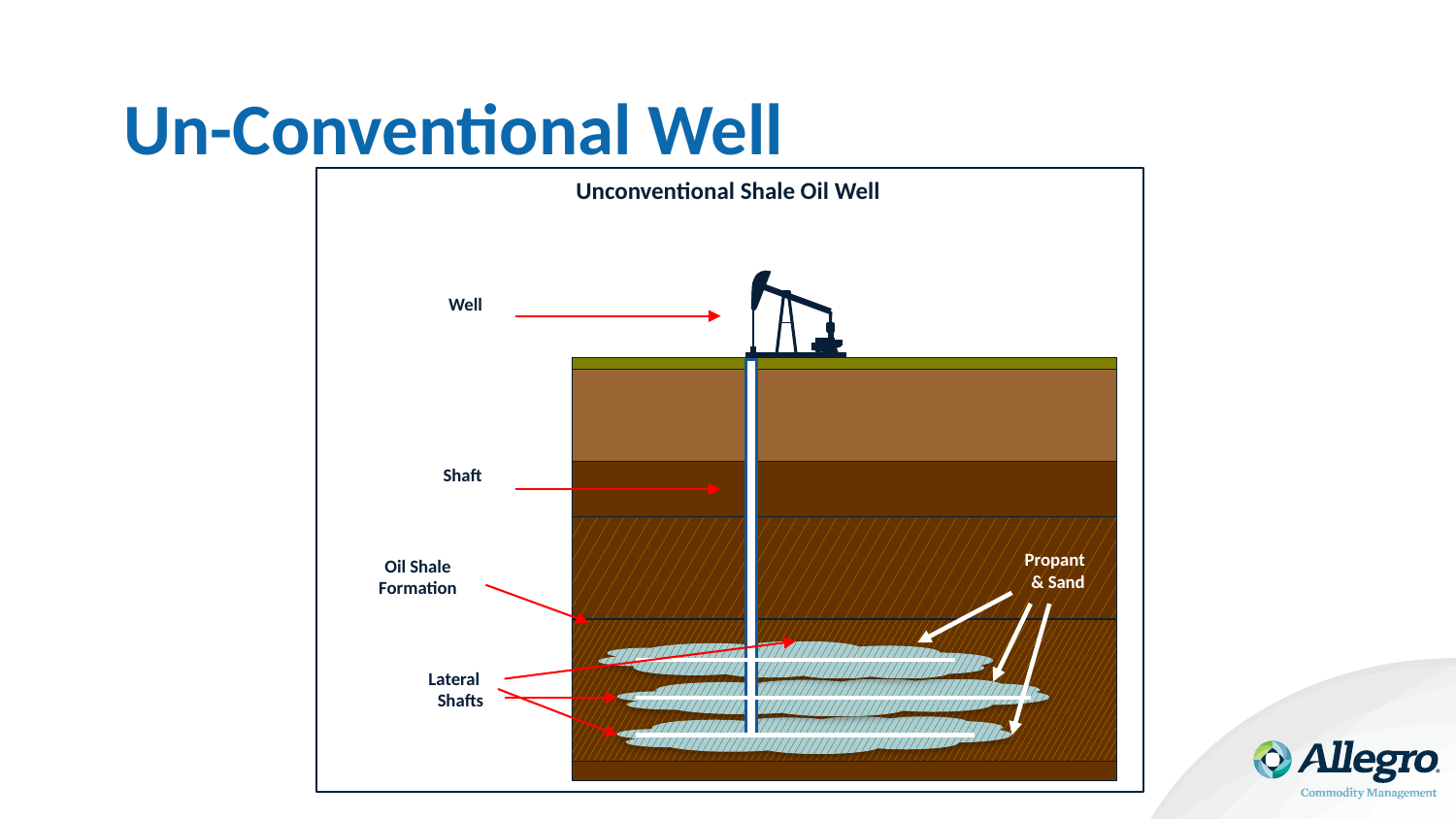

# Un-Conventional Well
Unconventional Shale Oil Well

Well

Shaft

Propant
& Sand
Oil Shale
Formation

Lateral
Shafts